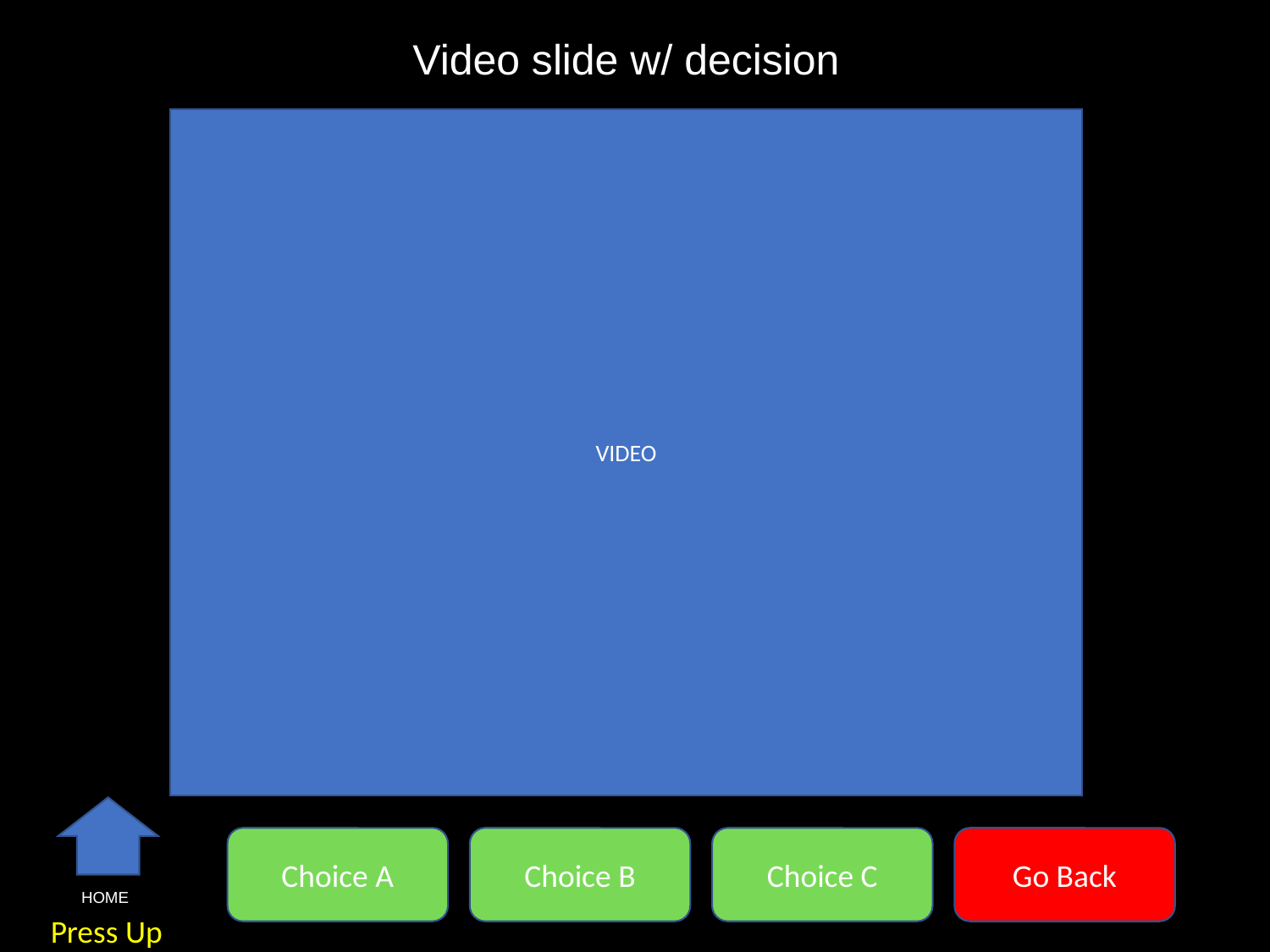

Video slide w/ decision
VIDEO

HOME
Choice A
Choice B
Choice C
Go Back
       Press Up